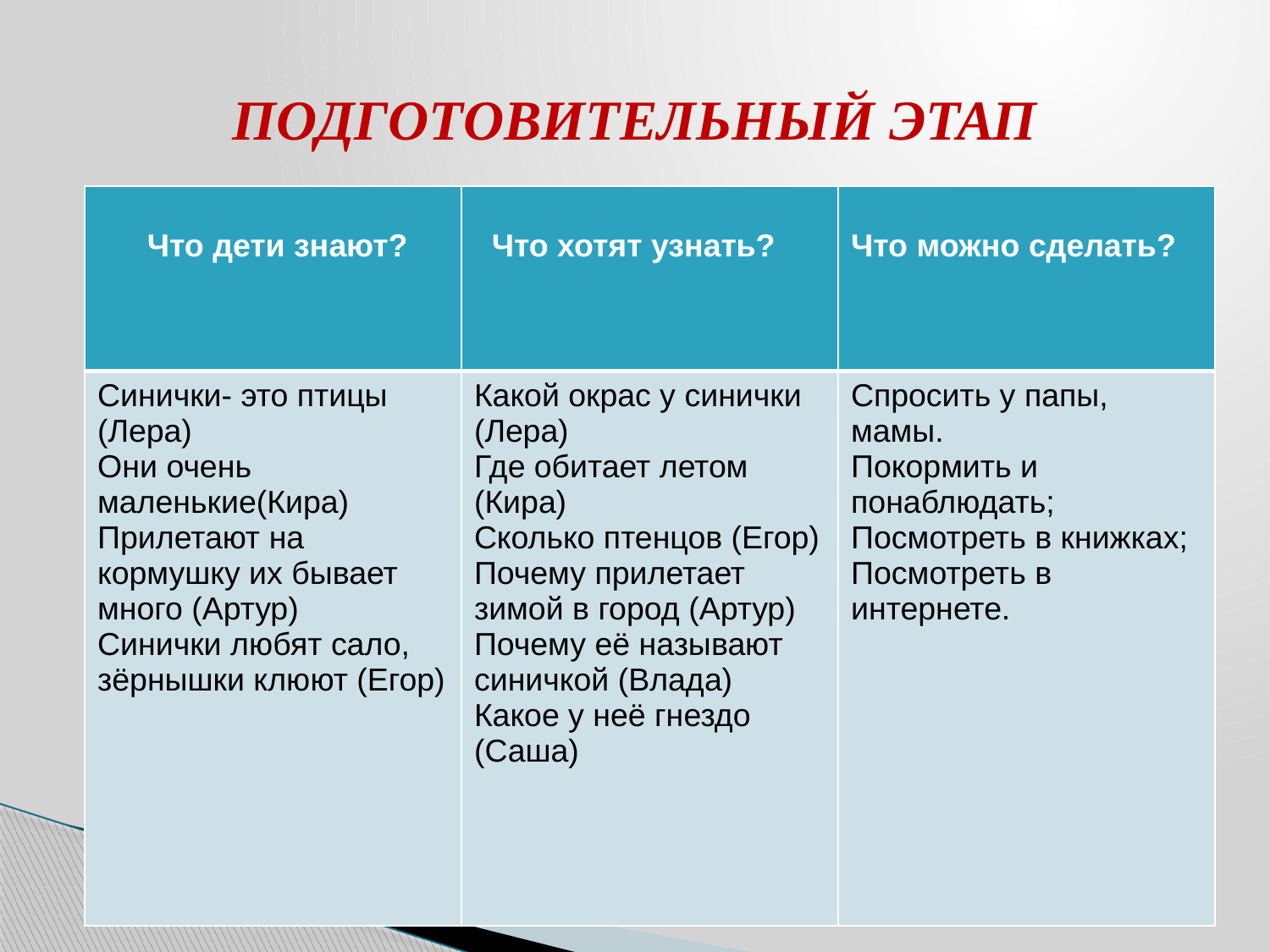

# ПОДГОТОВИТЕЛЬНЫЙ ЭТАП
| Что дети знают? | Что хотят узнать? | Что можно сделать? |
| --- | --- | --- |
| Синички- это птицы (Лера) Они очень маленькие(Кира) Прилетают на кормушку их бывает много (Артур) Синички любят сало, зёрнышки клюют (Егор) | Какой окрас у синички (Лера) Где обитает летом (Кира) Сколько птенцов (Егор) Почему прилетает зимой в город (Артур) Почему её называют синичкой (Влада) Какое у неё гнездо (Саша) | Спросить у папы, мамы. Покормить и понаблюдать; Посмотреть в книжках; Посмотреть в интернете. |